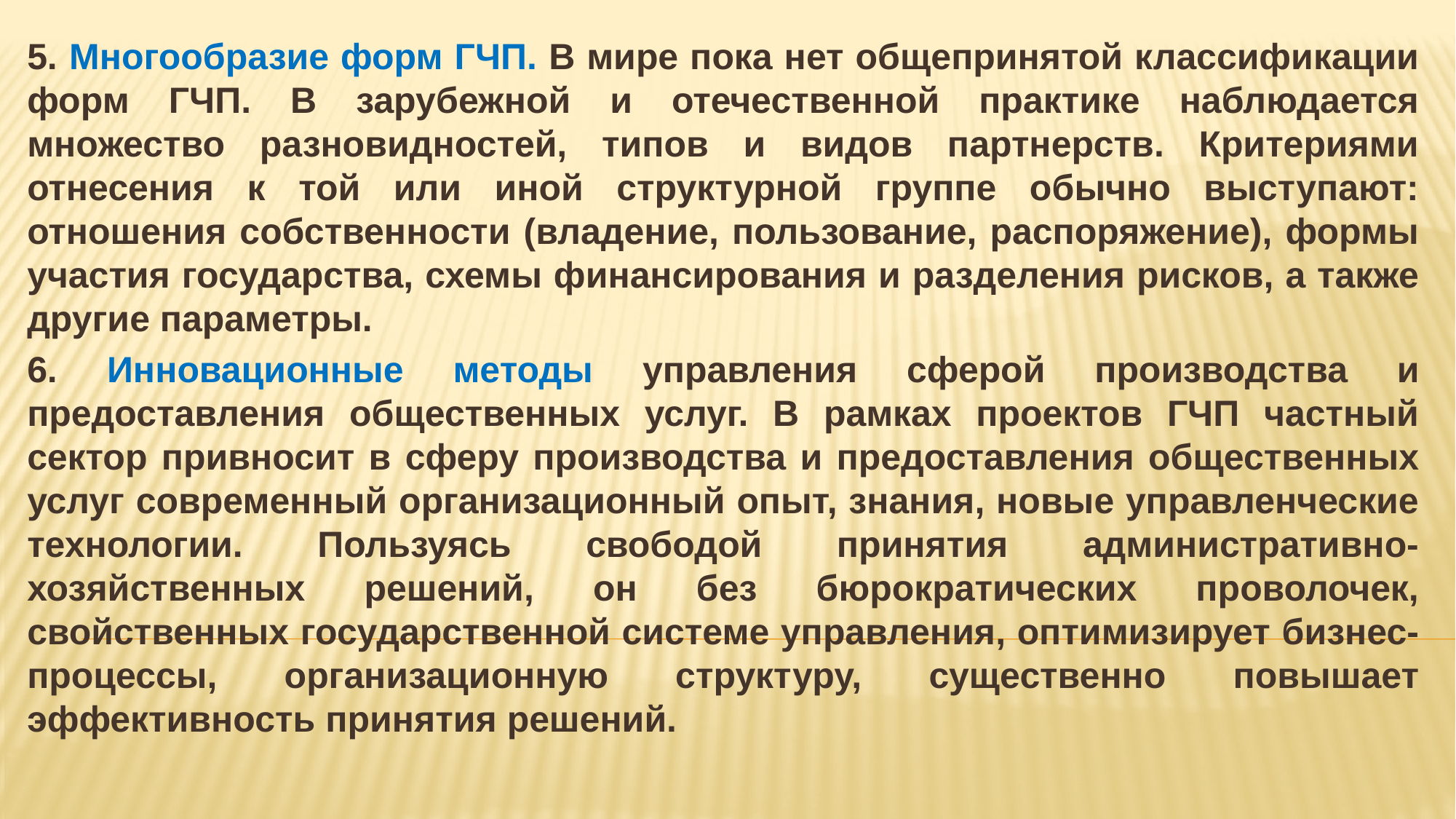

5. Многообразие форм ГЧП. В мире пока нет общепринятой классификации форм ГЧП. В зарубежной и отечественной практике наблюдается множество разновидностей, типов и видов партнерств. Критериями отнесения к той или иной структурной группе обычно выступают: отношения собственности (владение, пользование, распоряжение), формы участия государства, схемы финансирования и разделения рисков, а также другие параметры.
6. Инновационные методы управления сферой производства и предоставления общественных услуг. В рамках проектов ГЧП частный сектор привносит в сферу производства и предоставления общественных услуг современный организационный опыт, знания, новые управленческие технологии. Пользуясь свободой принятия административно-хозяйственных решений, он без бюрократических проволочек, свойственных государственной системе управления, оптимизирует бизнес-процессы, организационную структуру, существенно повышает эффективность принятия решений.